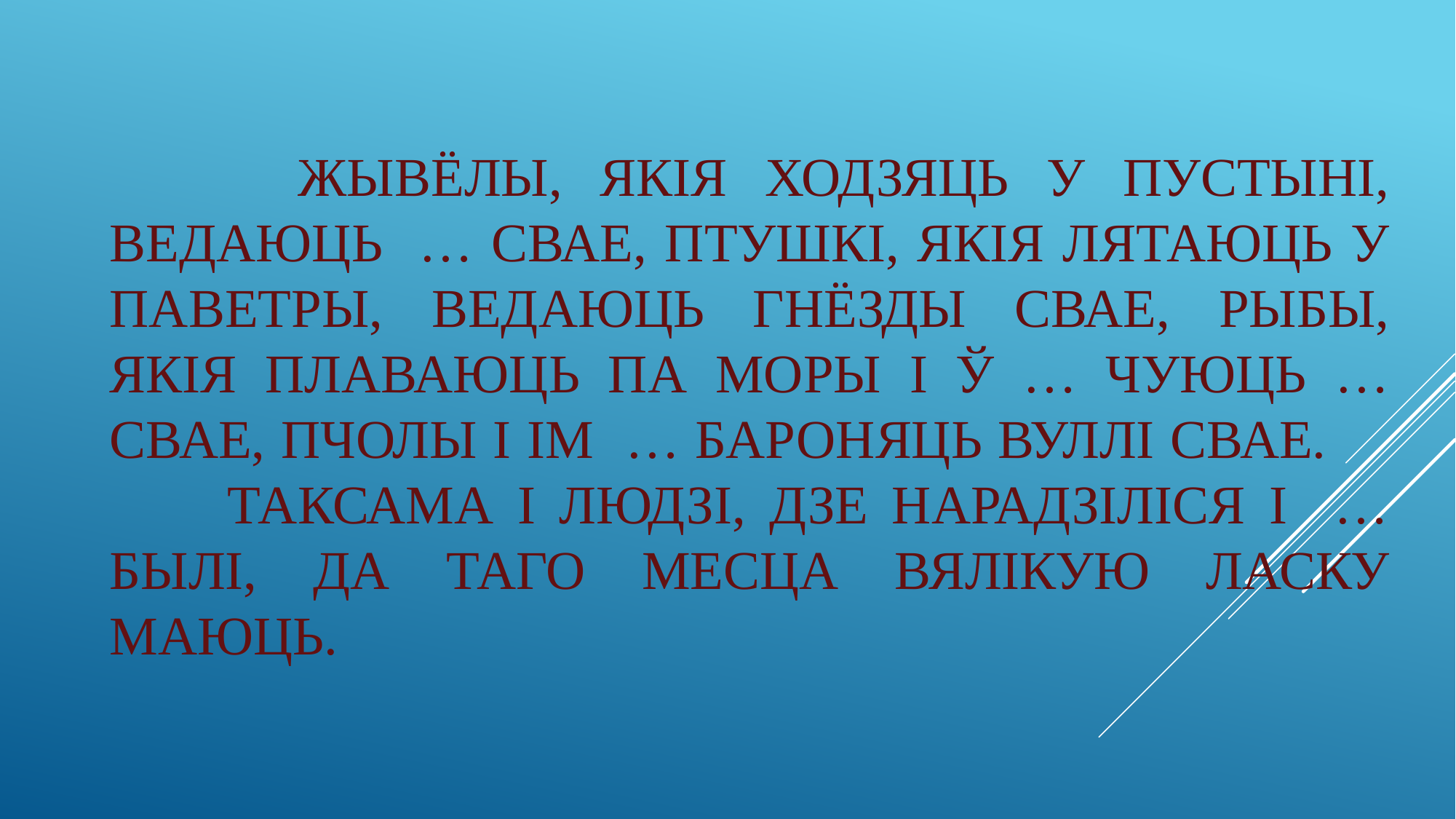

# Жывёлы, якія ходзяць у пустыні, ведаюць  … свае, птушкі, якія лятаюць у паветры, ведаюць гнёзды свае, рыбы, якія плаваюць па моры і ў … чуюць … свае, пчолы і ім  … бароняць вуллі свае. Таксама і людзі, дзе нарадзіліся і  … былі, да таго месца вялікую ласку маюць.